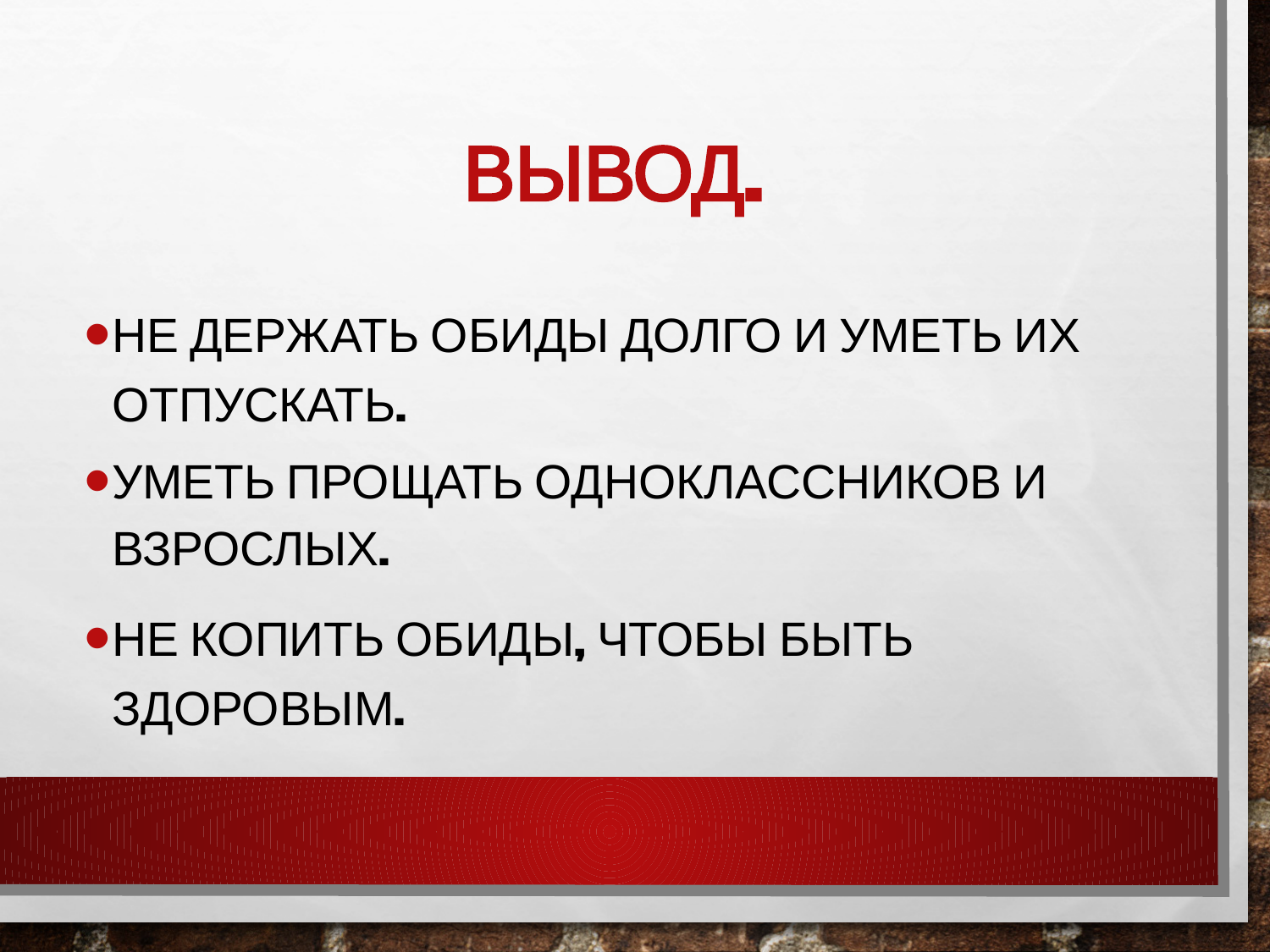

# Вывод.
Не держать обиды долго и уметь их отпускать.
Уметь прощать одноклассников и взрослых.
Не копить обиды, чтобы быть здоровым.